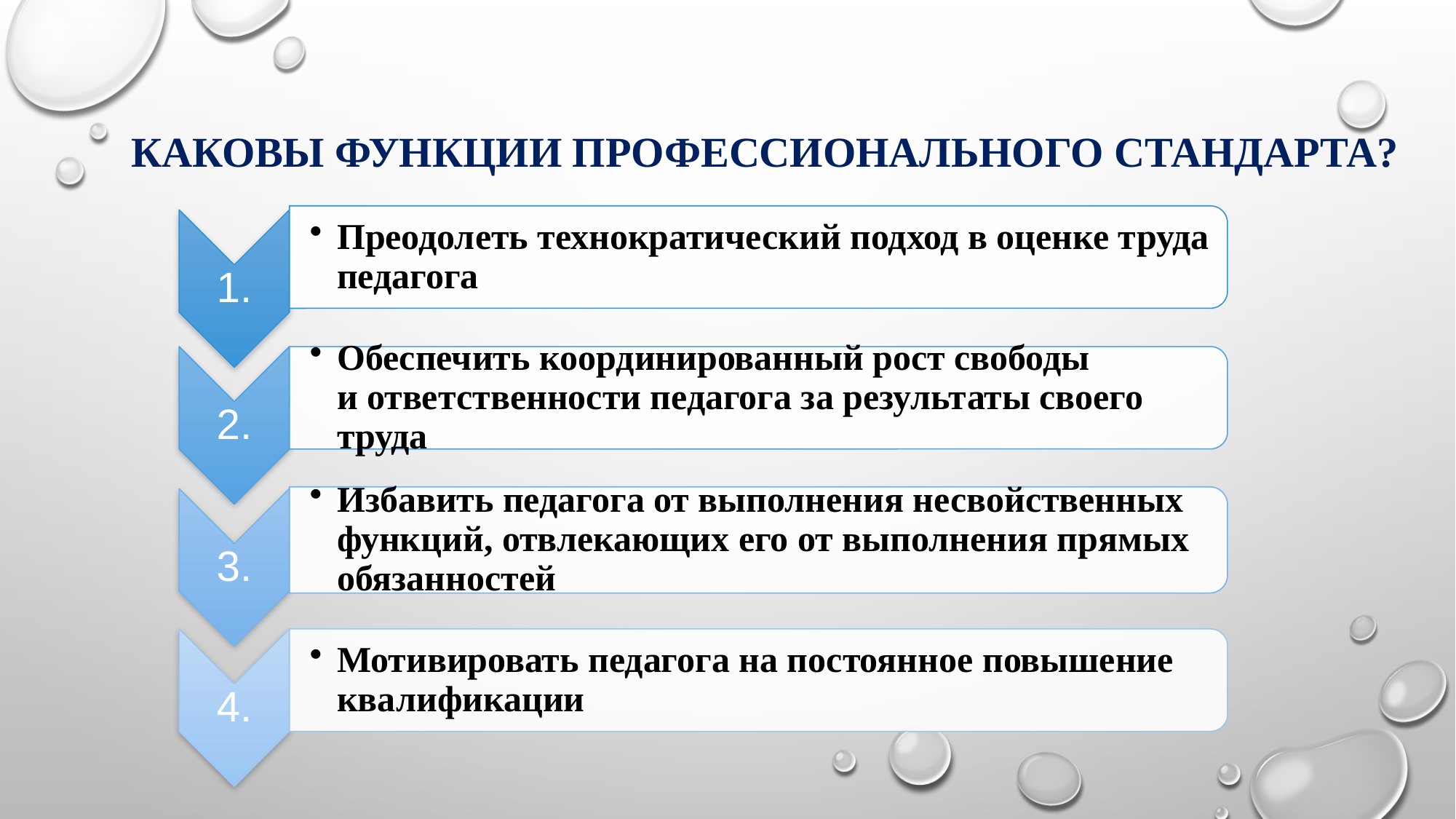

# Каковы функции профессионального стандарта?

1.
Преодолеть технократический подход в оценке труда педагога
2.
Обеспечить координированный рост свободы
и ответственности педагога за результаты своего труда
3.
Избавить педагога от выполнения несвойственных функций, отвлекающих его от выполнения прямых обязанностей
4.
Мотивировать педагога на постоянное повышение квалификации